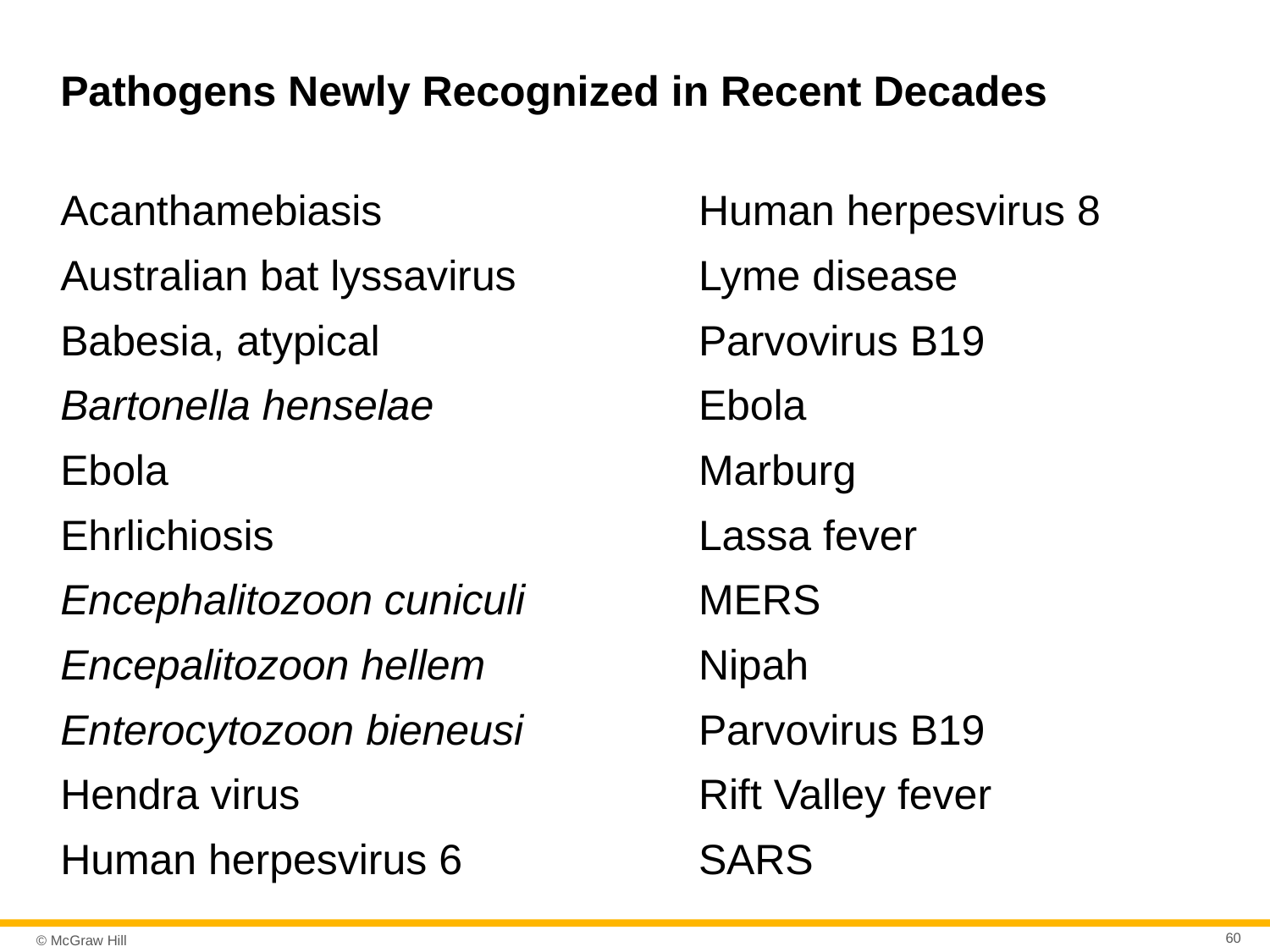

# Pathogens Newly Recognized in Recent Decades
Acanthamebiasis
Australian bat lyssavirus
Babesia, atypical
Bartonella henselae
Ebola
Ehrlichiosis
Encephalitozoon cuniculi
Encepalitozoon hellem
Enterocytozoon bieneusi
Hendra virus
Human herpesvirus 6
Human herpesvirus 8
Lyme disease
Parvovirus B19
Ebola
Marburg
Lassa fever
MERS
Nipah
Parvovirus B19
Rift Valley fever
SARS